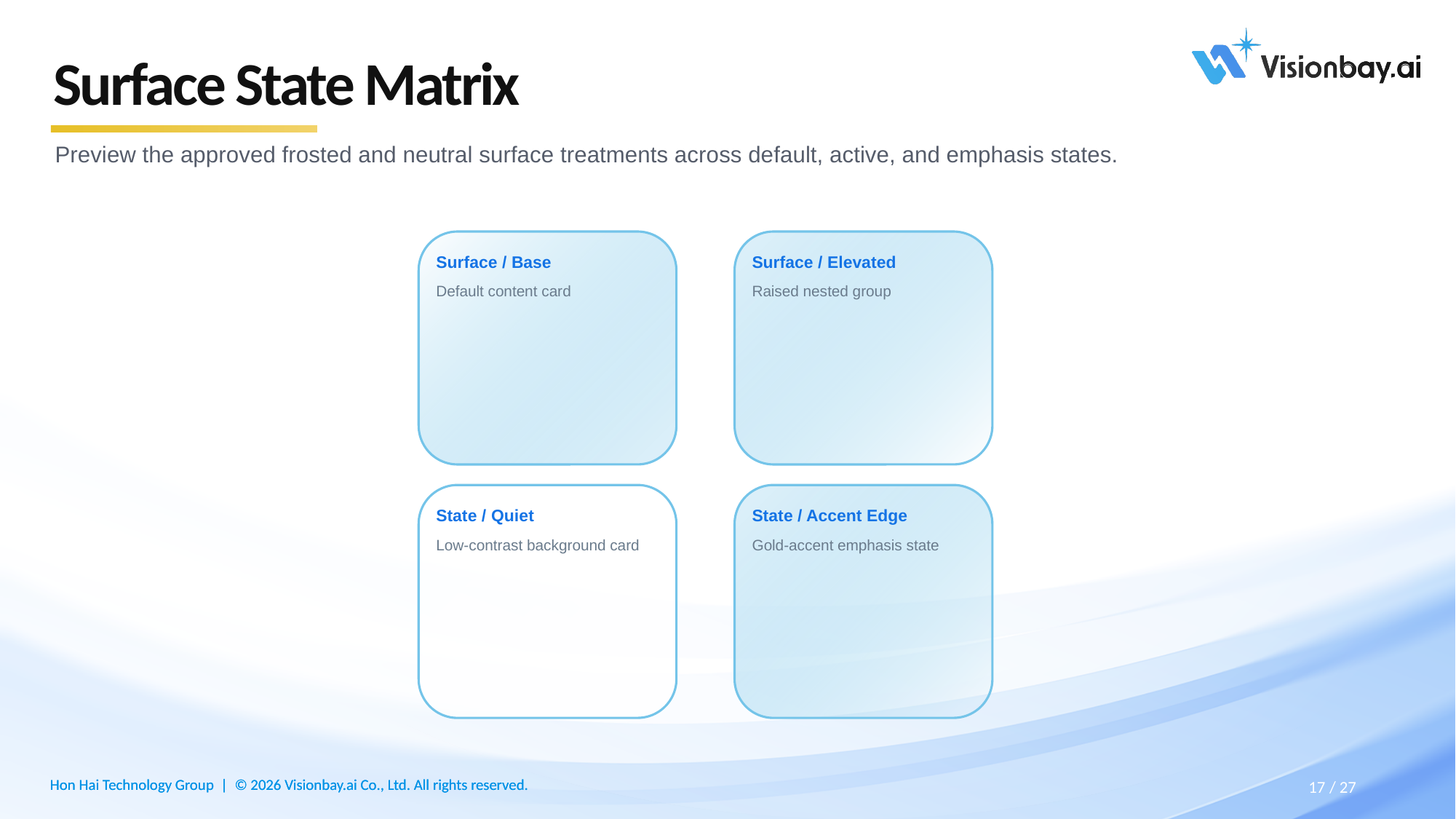

# Surface State Matrix
Preview the approved frosted and neutral surface treatments across default, active, and emphasis states.

Surface / Base
Surface / Elevated
Default content card
Raised nested group

State / Quiet
State / Accent Edge
Low-contrast background card
Gold-accent emphasis state
27